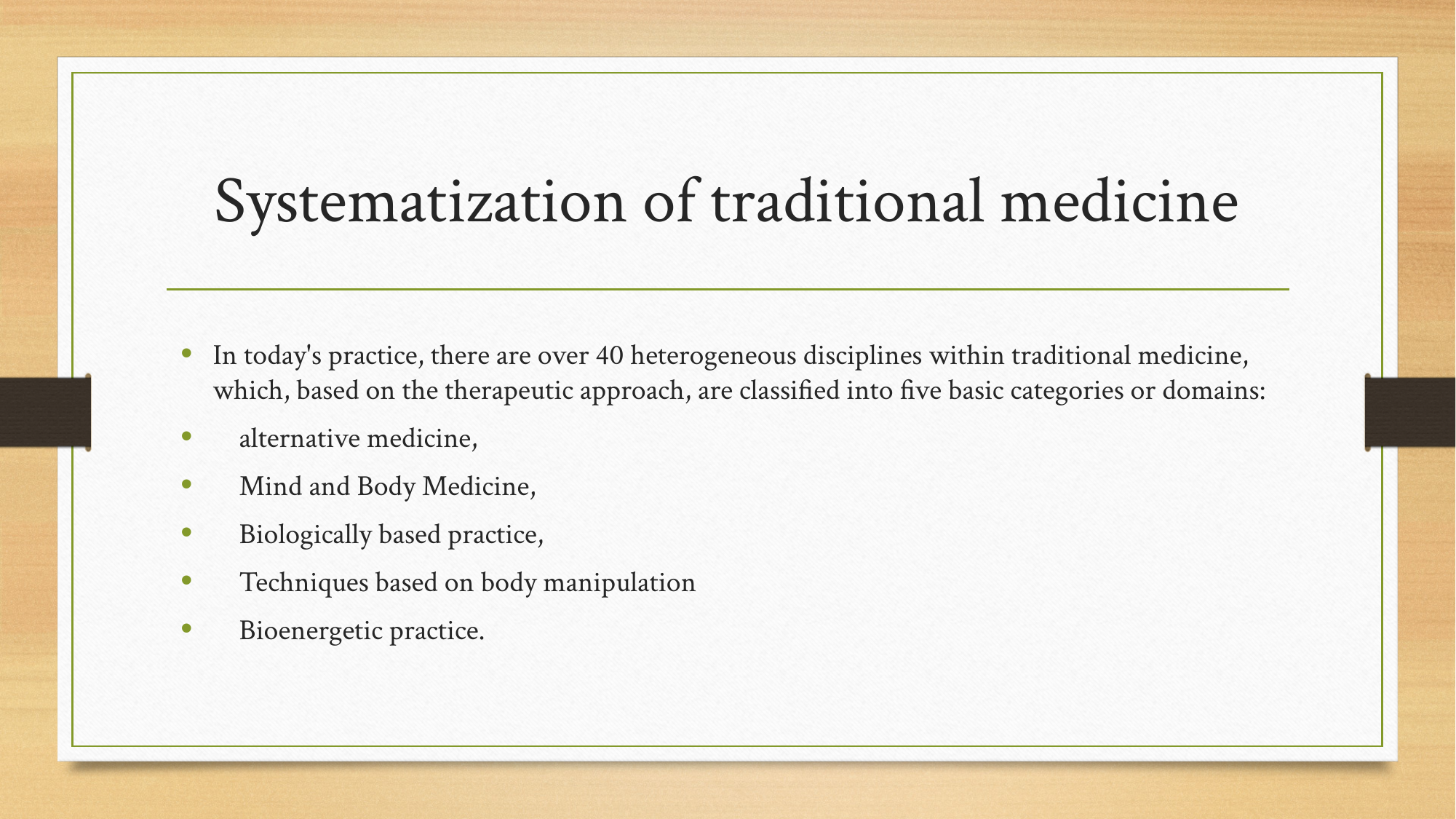

# Systematization of traditional medicine

In today's practice, there are over 40 heterogeneous disciplines within traditional medicine, which, based on the therapeutic approach, are classified into five basic categories or domains:
    alternative medicine,
    Mind and Body Medicine,
    Biologically based practice,
    Techniques based on body manipulation
    Bioenergetic practice.